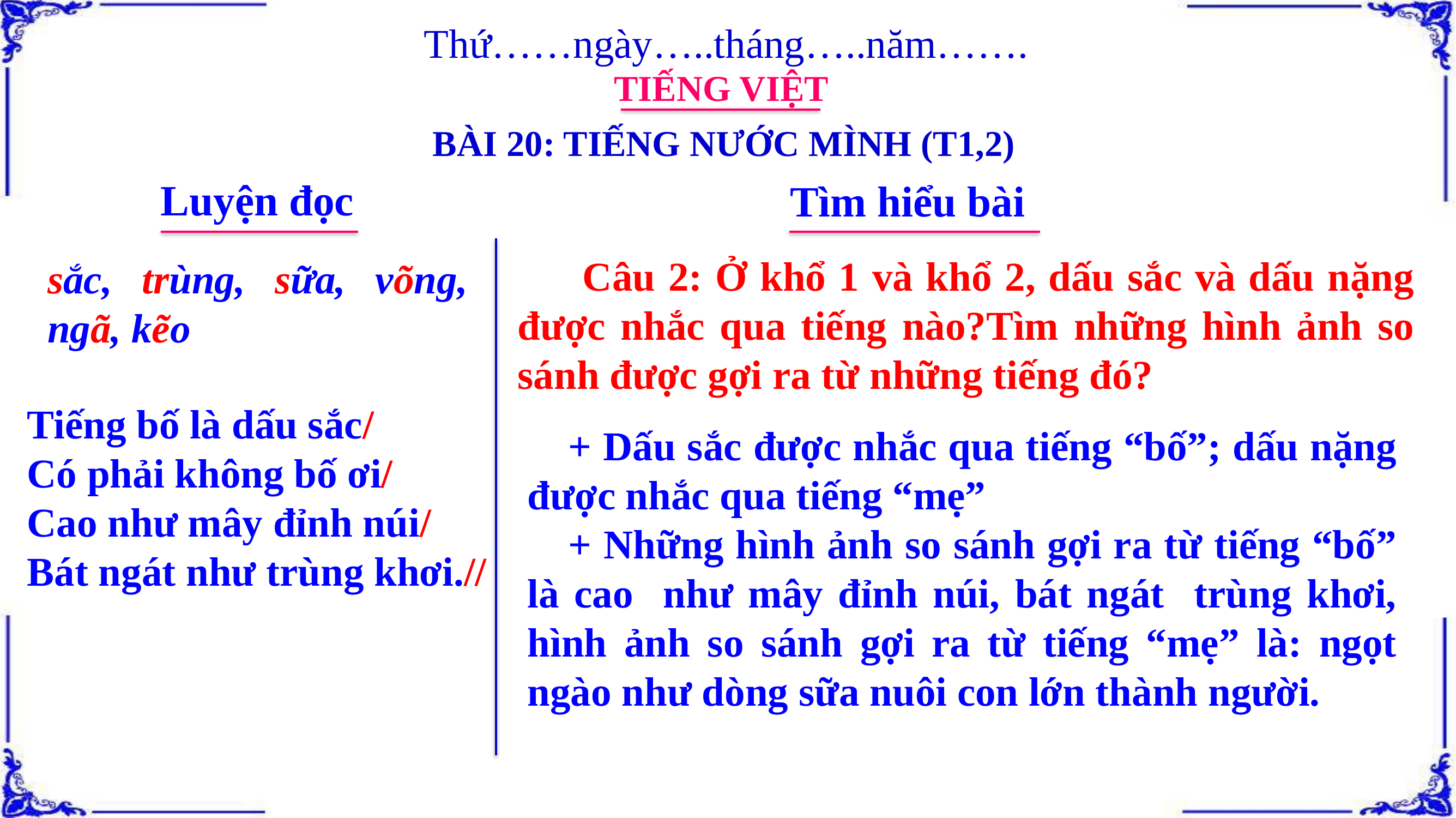

Thứ……ngày…..tháng…..năm…….
TIẾNG VIỆT
BÀI 20: TIẾNG NƯỚC MÌNH (T1,2)
Luyện đọc
Tìm hiểu bài
     Câu 2: Ở khổ 1 và khổ 2, dấu sắc và dấu nặng được nhắc qua tiếng nào?Tìm những hình ảnh so sánh được gợi ra từ những tiếng đó?
sắc, trùng, sữa, võng, ngã, kẽo
Tiếng bố là dấu sắc/
Có phải không bố ơi/
Cao như mây đỉnh núi/
Bát ngát như trùng khơi.//
+ Dấu sắc được nhắc qua tiếng “bố”; dấu nặng được nhắc qua tiếng “mẹ”
+ Những hình ảnh so sánh gợi ra từ tiếng “bố” là cao  như mây đỉnh núi, bát ngát  trùng khơi, hình ảnh so sánh gợi ra từ tiếng “mẹ” là: ngọt ngào như dòng sữa nuôi con lớn thành người.